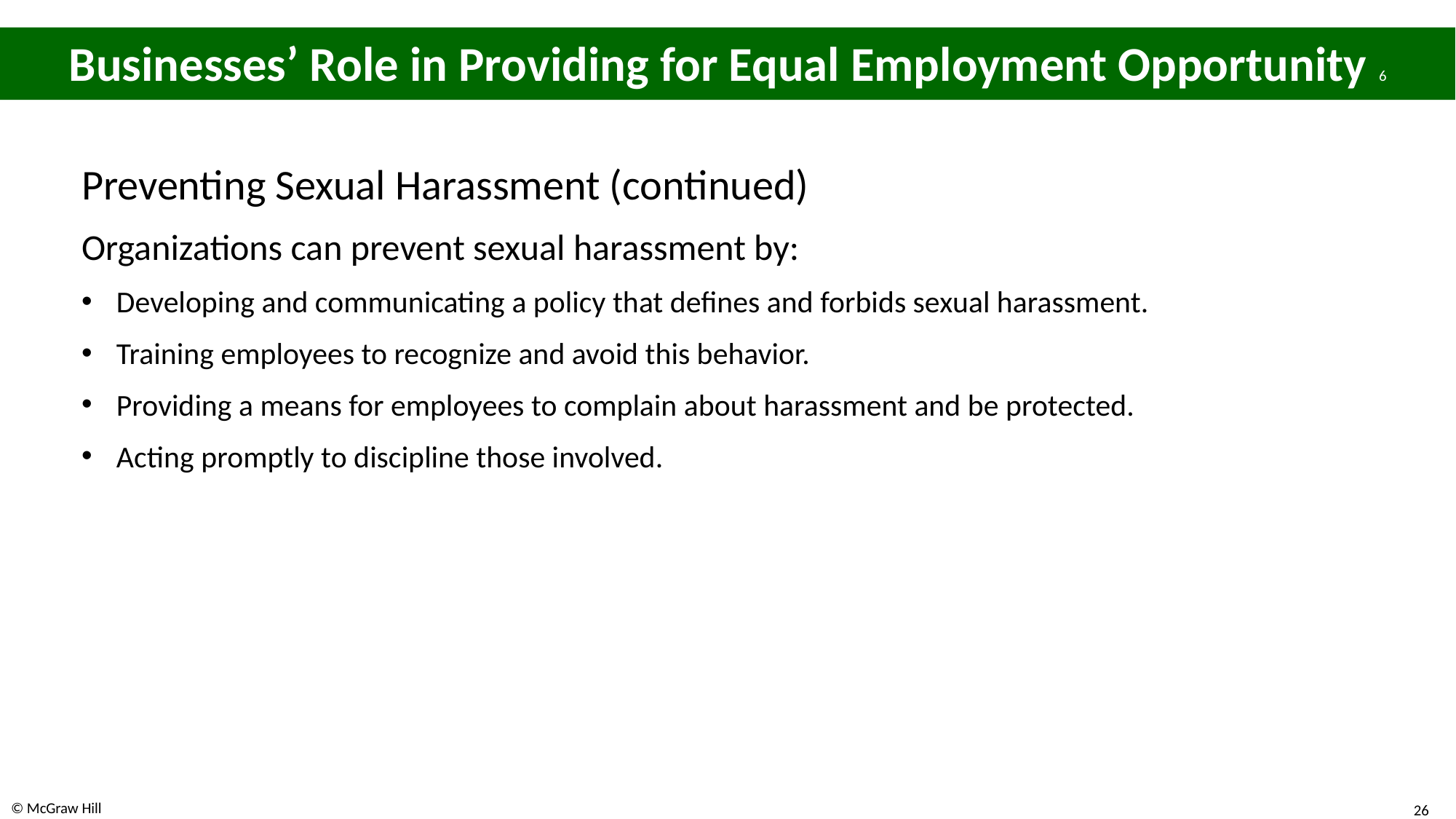

# Businesses’ Role in Providing for Equal Employment Opportunity 6
Preventing Sexual Harassment (continued)
Organizations can prevent sexual harassment by:
Developing and communicating a policy that defines and forbids sexual harassment.
Training employees to recognize and avoid this behavior.
Providing a means for employees to complain about harassment and be protected.
Acting promptly to discipline those involved.